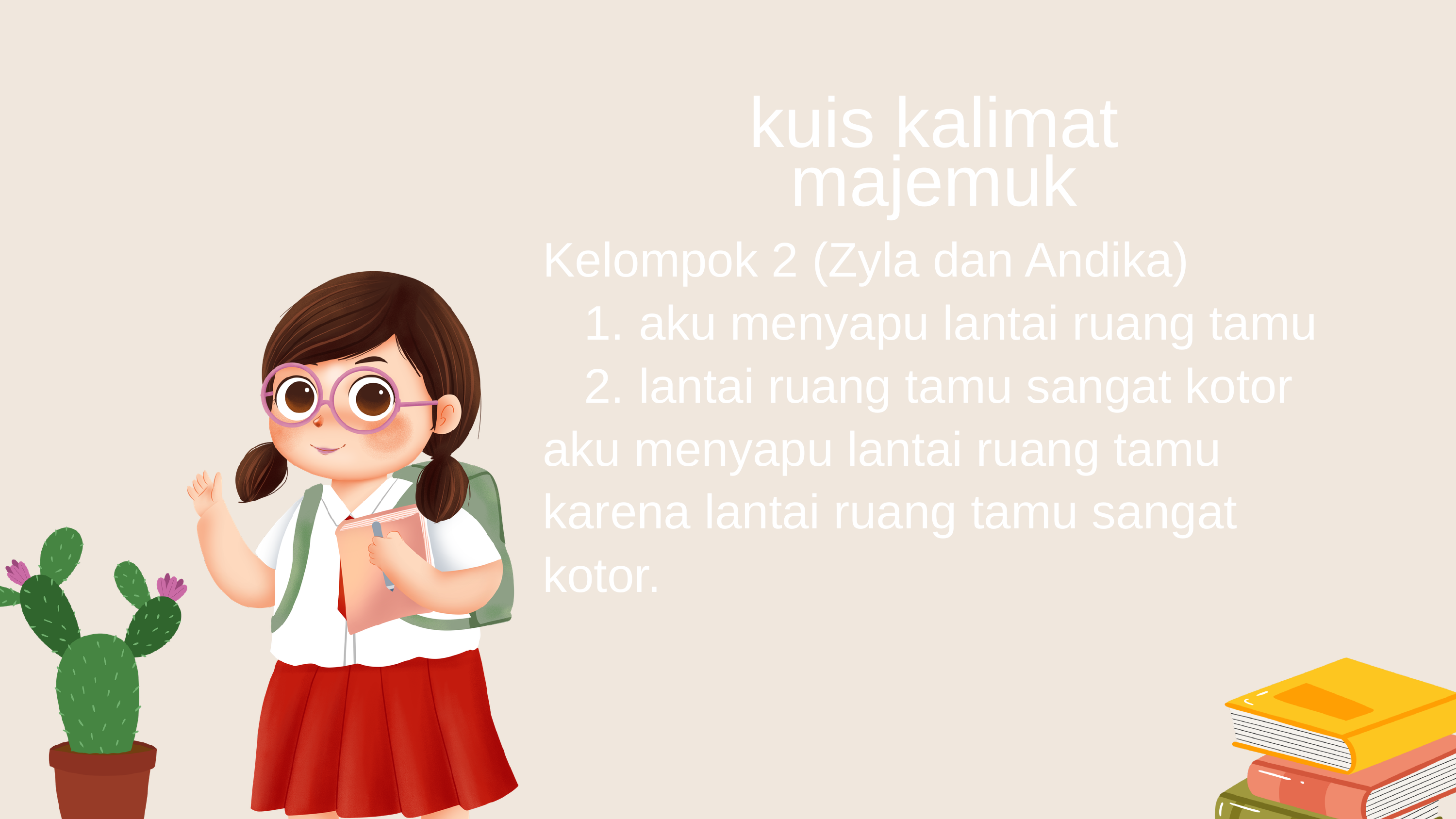

kuis kalimat majemuk

Kelompok 2 (Zyla dan Andika)
 aku menyapu lantai ruang tamu
 lantai ruang tamu sangat kotor
aku menyapu lantai ruang tamu karena lantai ruang tamu sangat kotor.